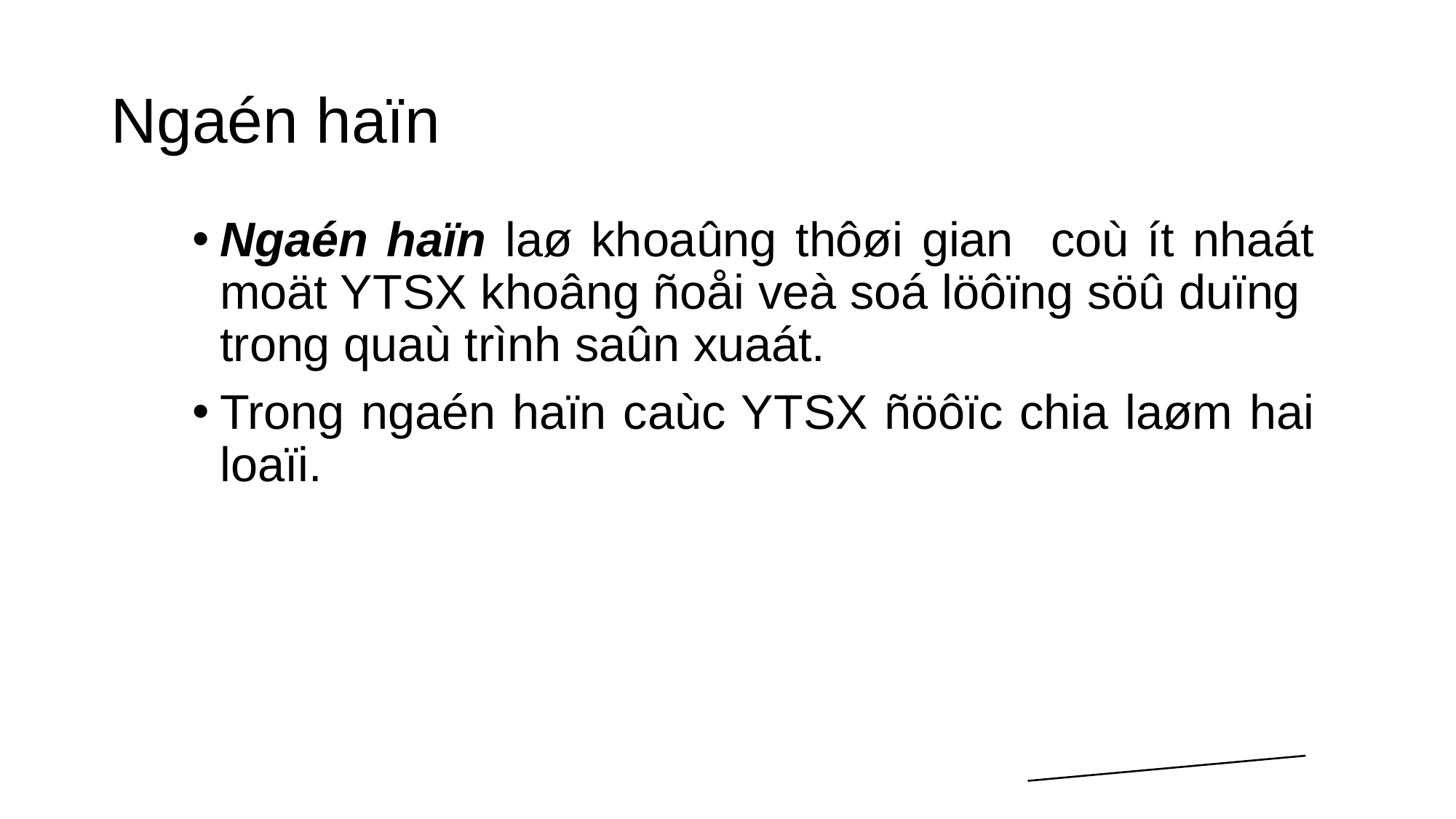

# Ngaén haïn
Ngaén haïn laø khoaûng thôøi gian  coù ít nhaát moät YTSX khoâng ñoåi veà soá löôïng söû duïng  trong quaù trình saûn xuaát.
Trong ngaén haïn caùc YTSX ñöôïc chia laøm hai loaïi.